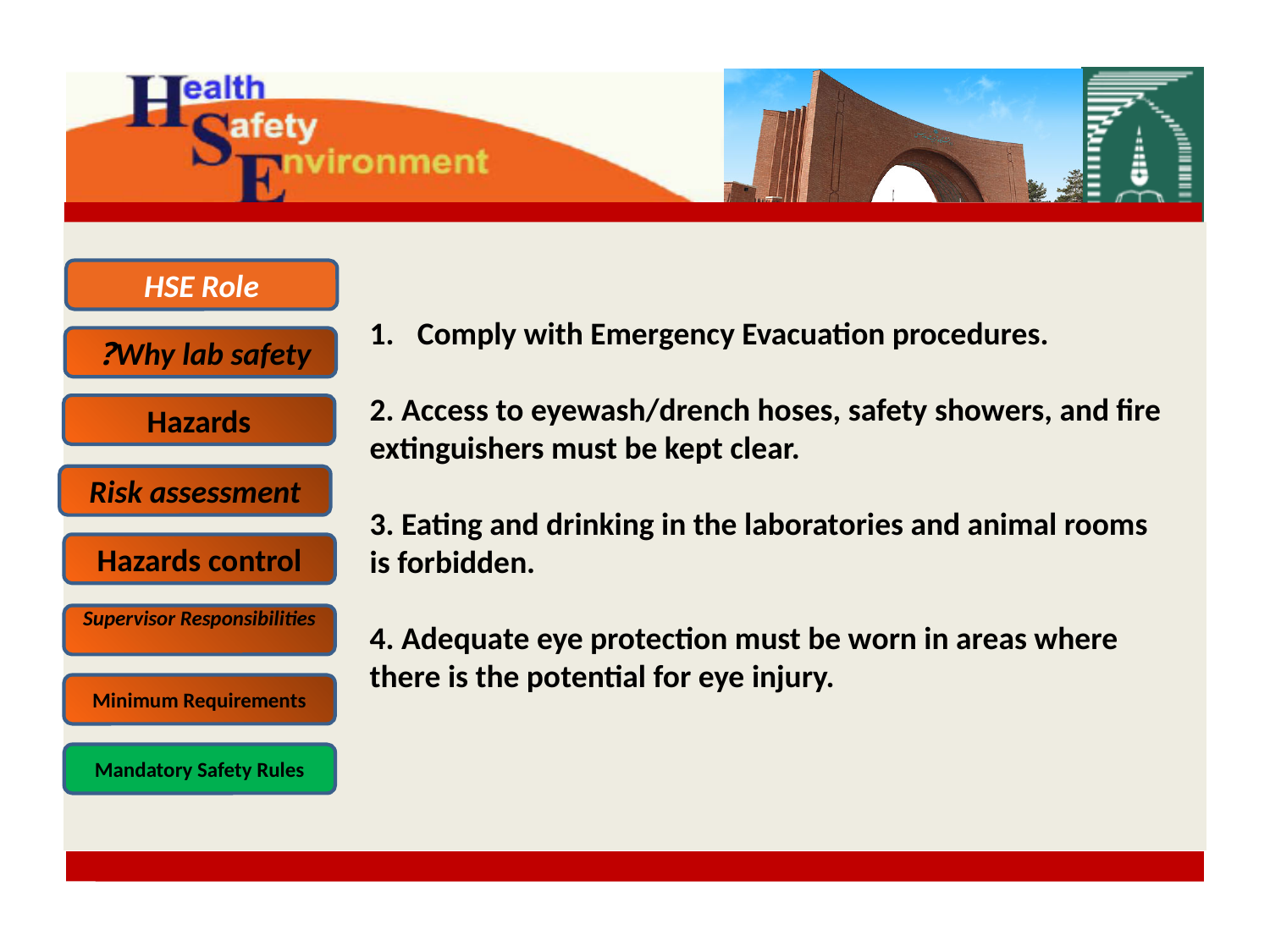

HSE Role
Comply with Emergency Evacuation procedures.

2. Access to eyewash/drench hoses, safety showers, and fire extinguishers must be kept clear.

3. Eating and drinking in the laboratories and animal rooms is forbidden.

4. Adequate eye protection must be worn in areas where there is the potential for eye injury.
Why lab safety?
Hazards
Risk assessment
Hazards control
Supervisor Responsibilities

Minimum Requirements
Mandatory Safety Rules